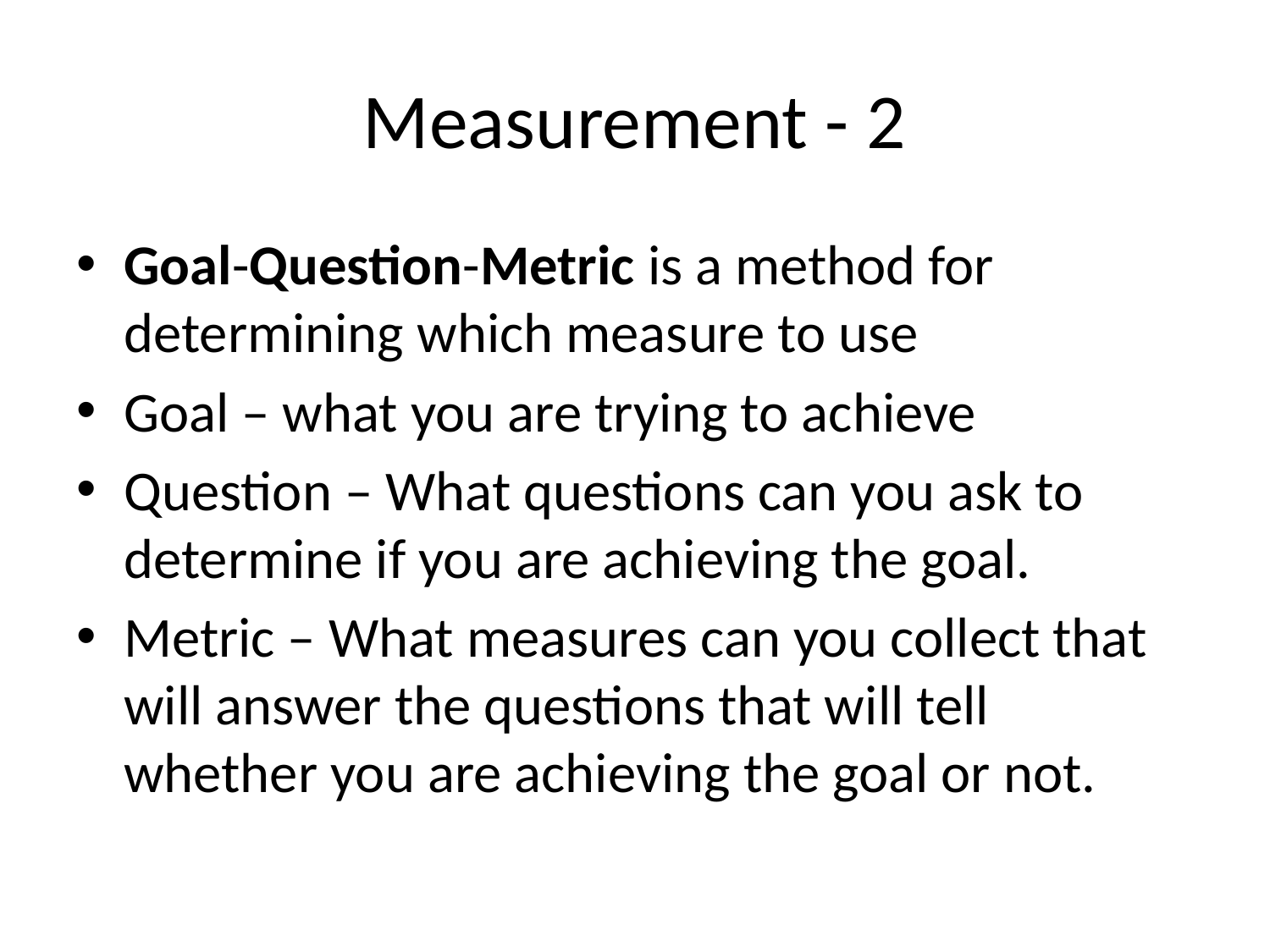

# Measurement - 2
Goal-Question-Metric is a method for determining which measure to use
Goal – what you are trying to achieve
Question – What questions can you ask to determine if you are achieving the goal.
Metric – What measures can you collect that will answer the questions that will tell whether you are achieving the goal or not.